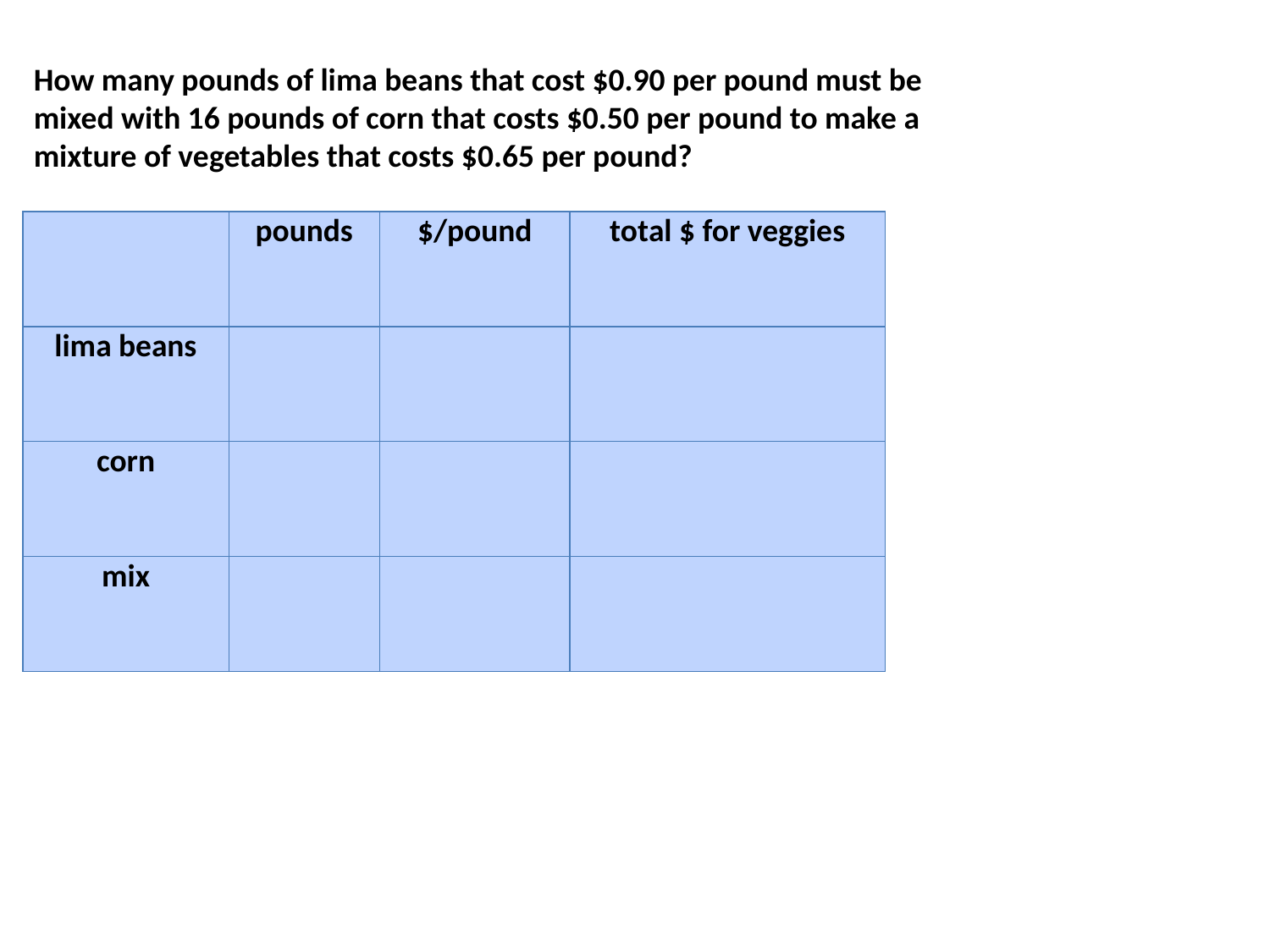

How many pounds of lima beans that cost $0.90 per pound must be mixed with 16 pounds of corn that costs $0.50 per pound to make a mixture of vegetables that costs $0.65 per pound?
|  | pounds | $/pound | total $ for veggies |
| --- | --- | --- | --- |
| lima beans |  |  |  |
| corn |  |  |  |
| mix |  |  |  |